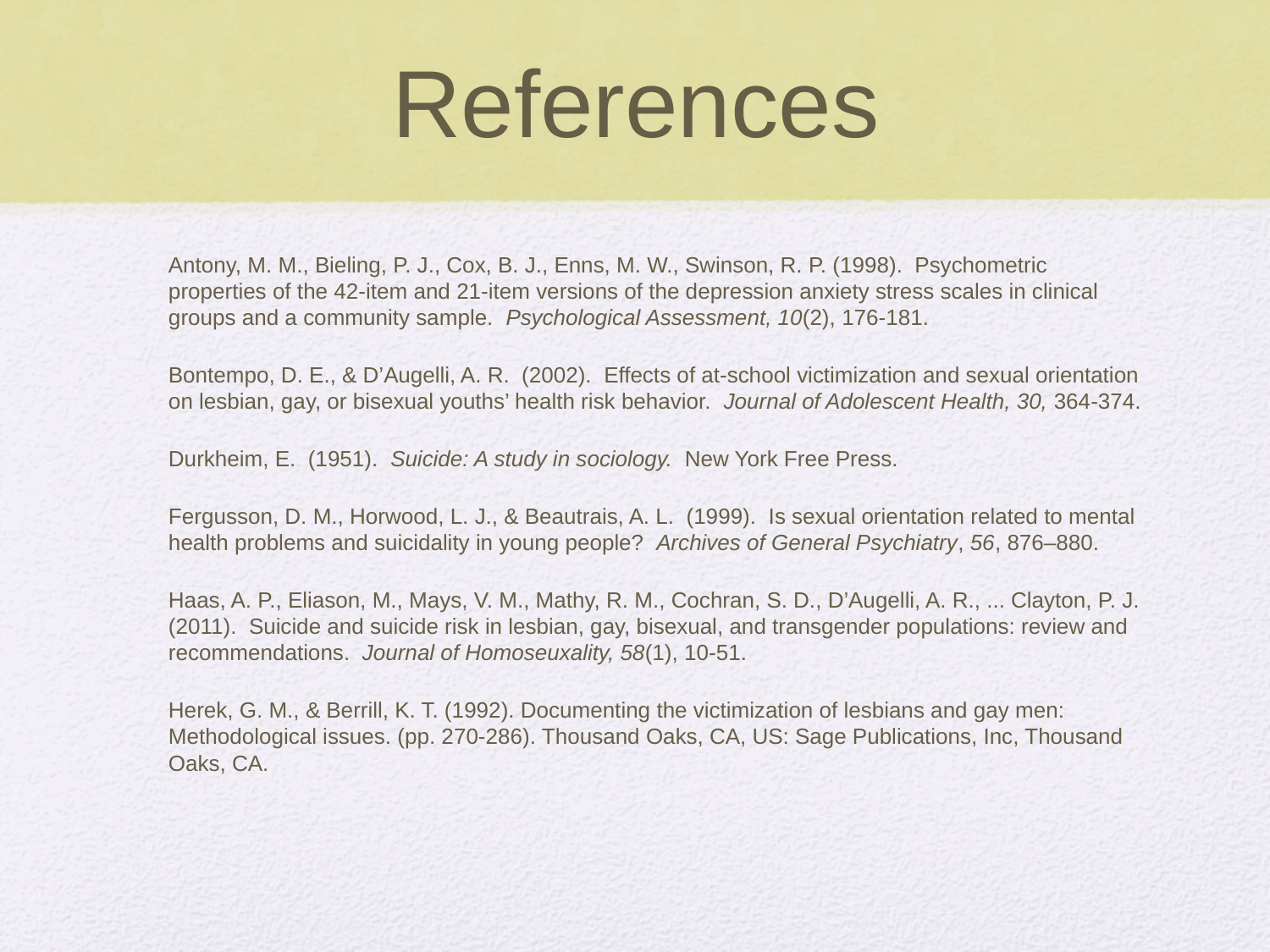

# References
Antony, M. M., Bieling, P. J., Cox, B. J., Enns, M. W., Swinson, R. P. (1998).  Psychometric properties of the 42-item and 21-item versions of the depression anxiety stress scales in clinical groups and a community sample.  Psychological Assessment, 10(2), 176-181.

Bontempo, D. E., & D’Augelli, A. R.  (2002).  Effects of at-school victimization and sexual orientation on lesbian, gay, or bisexual youths’ health risk behavior.  Journal of Adolescent Health, 30, 364-374.

Durkheim, E.  (1951).  Suicide: A study in sociology.  New York Free Press.

Fergusson, D. M., Horwood, L. J., & Beautrais, A. L.  (1999).  Is sexual orientation related to mental health problems and suicidality in young people?  Archives of General Psychiatry, 56, 876–880.

Haas, A. P., Eliason, M., Mays, V. M., Mathy, R. M., Cochran, S. D., D’Augelli, A. R., ... Clayton, P. J.  (2011).  Suicide and suicide risk in lesbian, gay, bisexual, and transgender populations: review and recommendations.  Journal of Homoseuxality, 58(1), 10-51.

Herek, G. M., & Berrill, K. T. (1992). Documenting the victimization of lesbians and gay men: Methodological issues. (pp. 270-286). Thousand Oaks, CA, US: Sage Publications, Inc, Thousand Oaks, CA.